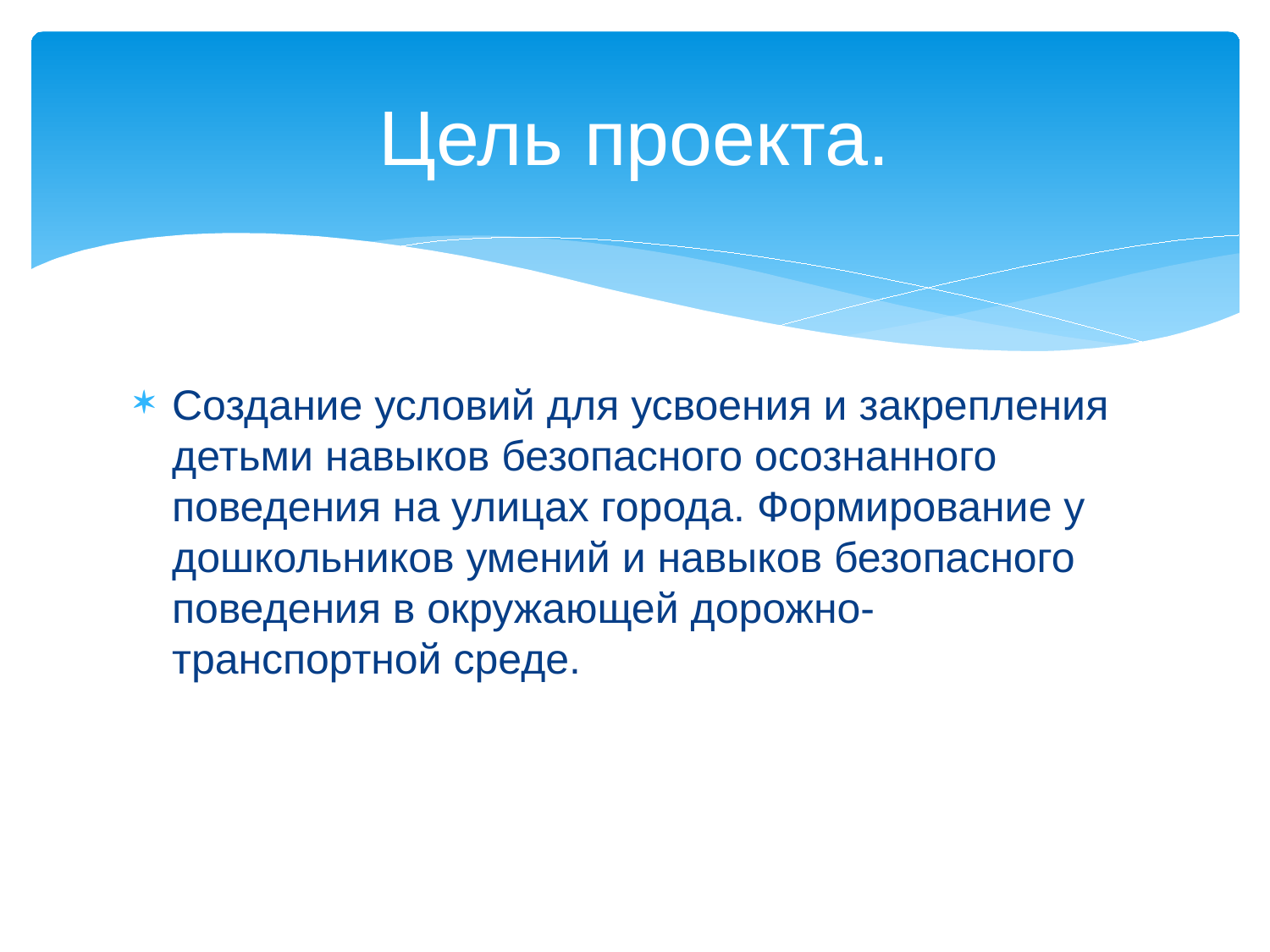

# Цель проекта.
Создание условий для усвоения и закрепления детьми навыков безопасного осознанного поведения на улицах города. Формирование у дошкольников умений и навыков безопасного поведения в окружающей дорожно-транспортной среде.